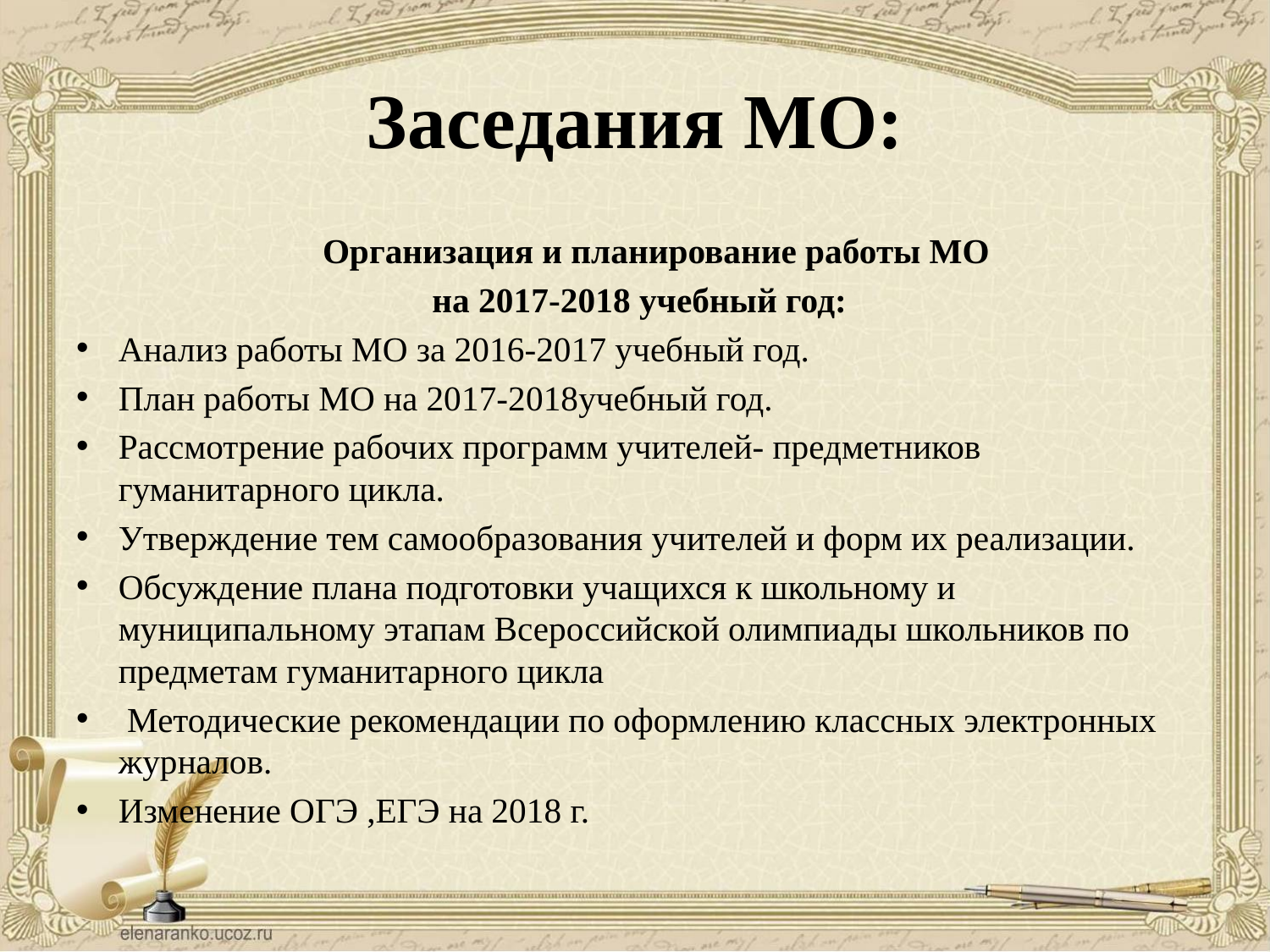

# Заседания МО:
	Организация и планирование работы МО
 на 2017-2018 учебный год:
Анализ работы МО за 2016-2017 учебный год.
План работы МО на 2017-2018учебный год.
Рассмотрение рабочих программ учителей- предметников гуманитарного цикла.
Утверждение тем самообразования учителей и форм их реализации.
Обсуждение плана подготовки учащихся к школьному и муниципальному этапам Всероссийской олимпиады школьников по предметам гуманитарного цикла
 Методические рекомендации по оформлению классных электронных журналов.
Изменение ОГЭ ,ЕГЭ на 2018 г.